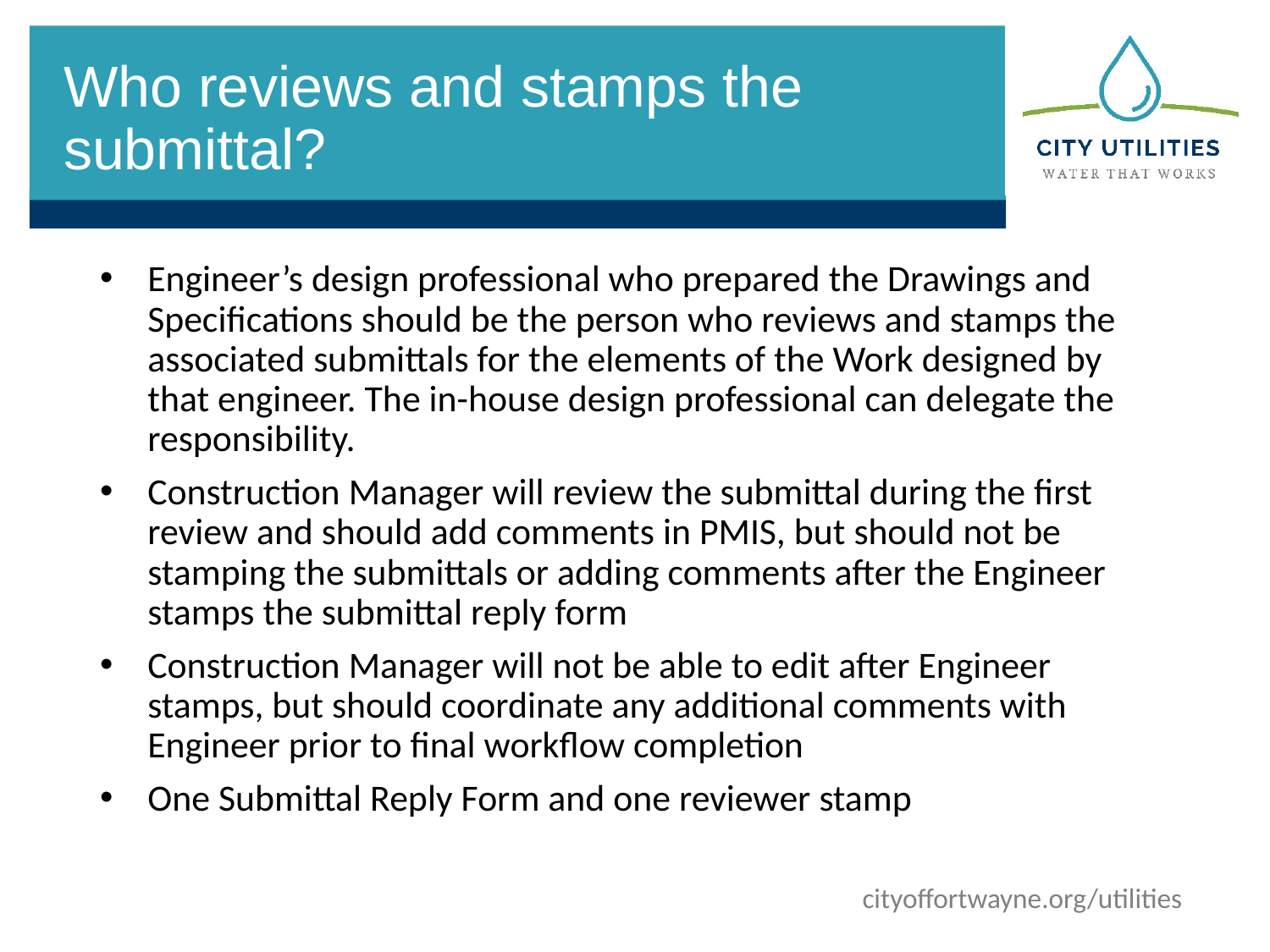

# Who reviews and stamps the submittal?
Engineer’s design professional who prepared the Drawings and Specifications should be the person who reviews and stamps the associated submittals for the elements of the Work designed by that engineer. The in-house design professional can delegate the responsibility.
Construction Manager will review the submittal during the first review and should add comments in PMIS, but should not be stamping the submittals or adding comments after the Engineer stamps the submittal reply form
Construction Manager will not be able to edit after Engineer stamps, but should coordinate any additional comments with Engineer prior to final workflow completion
One Submittal Reply Form and one reviewer stamp